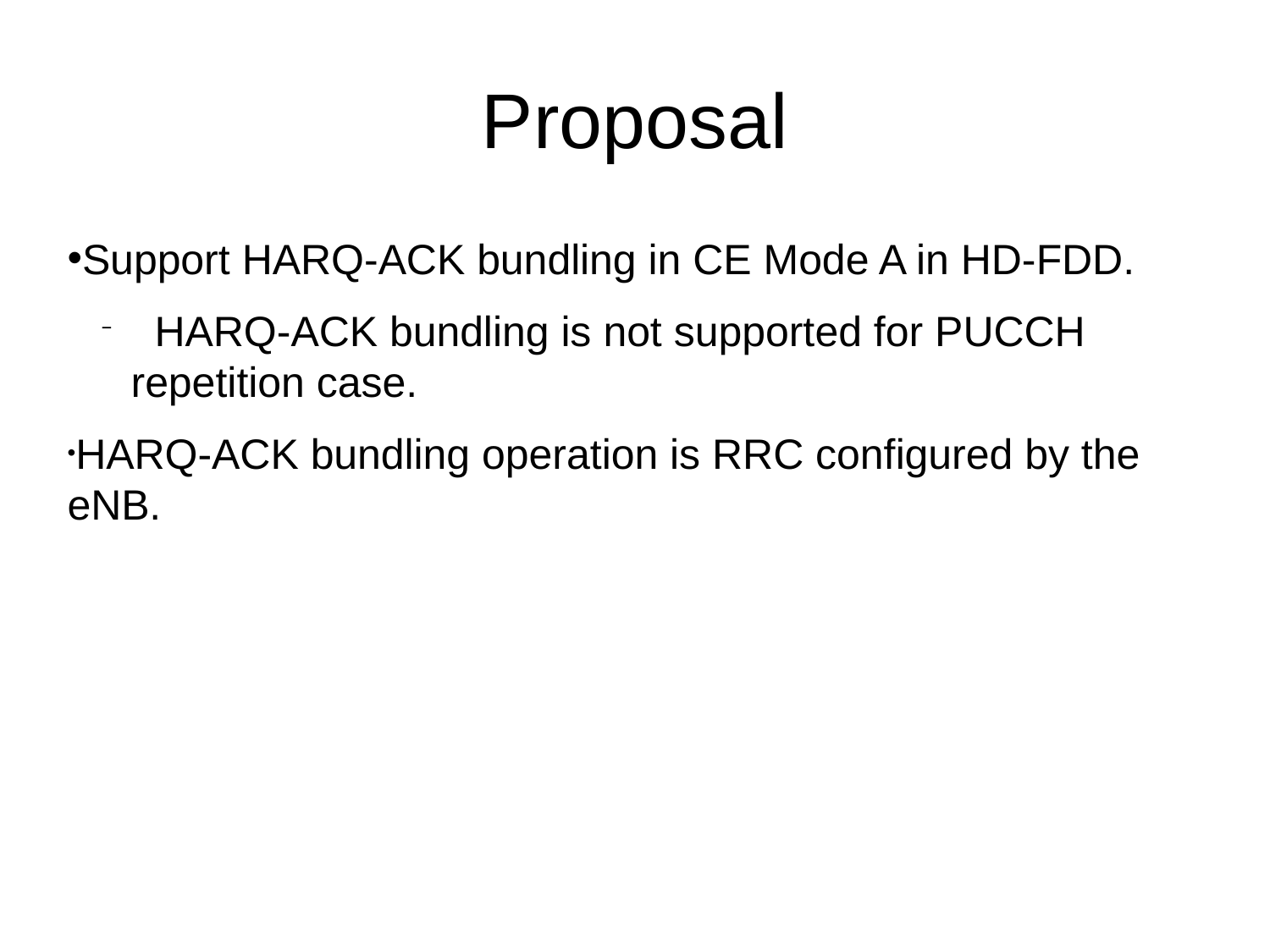

# Proposal
Support HARQ-ACK bundling in CE Mode A in HD-FDD.
  HARQ-ACK bundling is not supported for PUCCH repetition case.
HARQ-ACK bundling operation is RRC configured by the eNB.